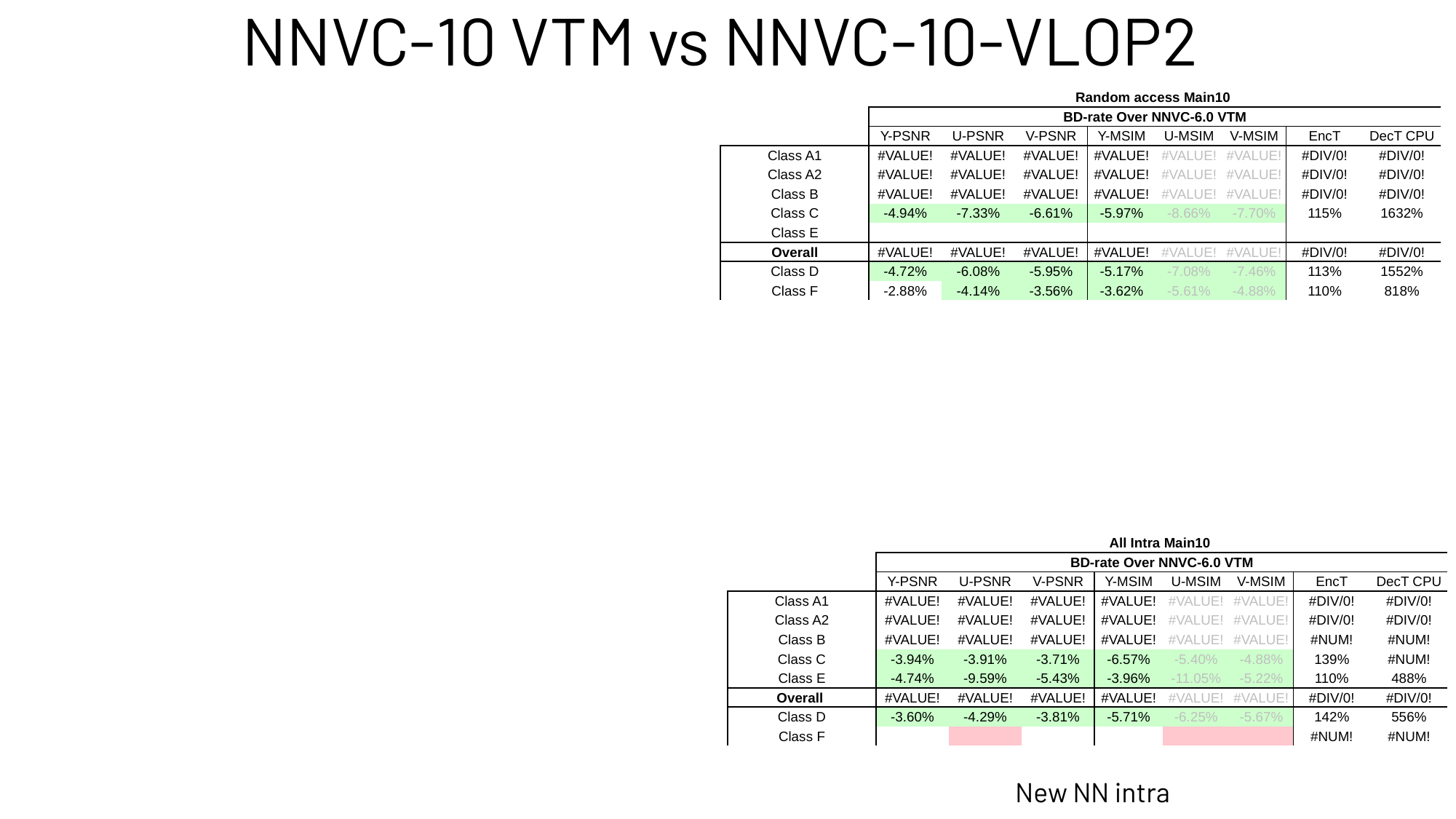

# NNVC-10 VTM vs NNVC-10-VLOP2
|  | Random access Main10 |  |  |  |  |  |  |  |
| --- | --- | --- | --- | --- | --- | --- | --- | --- |
|  | BD-rate Over NNVC-6.0 VTM |  |  |  |  |  |  |  |
|  | Y-PSNR | U-PSNR | V-PSNR | Y-MSIM | U-MSIM | V-MSIM | EncT | DecT CPU |
| Class A1 | #VALUE! | #VALUE! | #VALUE! | #VALUE! | #VALUE! | #VALUE! | #DIV/0! | #DIV/0! |
| Class A2 | #VALUE! | #VALUE! | #VALUE! | #VALUE! | #VALUE! | #VALUE! | #DIV/0! | #DIV/0! |
| Class B | #VALUE! | #VALUE! | #VALUE! | #VALUE! | #VALUE! | #VALUE! | #DIV/0! | #DIV/0! |
| Class C | -4.94% | -7.33% | -6.61% | -5.97% | -8.66% | -7.70% | 115% | 1632% |
| Class E |  |  |  |  |  |  |  |  |
| Overall | #VALUE! | #VALUE! | #VALUE! | #VALUE! | #VALUE! | #VALUE! | #DIV/0! | #DIV/0! |
| Class D | -4.72% | -6.08% | -5.95% | -5.17% | -7.08% | -7.46% | 113% | 1552% |
| Class F | -2.88% | -4.14% | -3.56% | -3.62% | -5.61% | -4.88% | 110% | 818% |
|  | All Intra Main10 |  |  |  |  |  |  |  |
| --- | --- | --- | --- | --- | --- | --- | --- | --- |
|  | BD-rate Over NNVC-6.0 VTM |  |  |  |  |  |  |  |
|  | Y-PSNR | U-PSNR | V-PSNR | Y-MSIM | U-MSIM | V-MSIM | EncT | DecT CPU |
| Class A1 | #VALUE! | #VALUE! | #VALUE! | #VALUE! | #VALUE! | #VALUE! | #DIV/0! | #DIV/0! |
| Class A2 | #VALUE! | #VALUE! | #VALUE! | #VALUE! | #VALUE! | #VALUE! | #DIV/0! | #DIV/0! |
| Class B | #VALUE! | #VALUE! | #VALUE! | #VALUE! | #VALUE! | #VALUE! | #NUM! | #NUM! |
| Class C | -3.94% | -3.91% | -3.71% | -6.57% | -5.40% | -4.88% | 139% | #NUM! |
| Class E | -4.74% | -9.59% | -5.43% | -3.96% | -11.05% | -5.22% | 110% | 488% |
| Overall | #VALUE! | #VALUE! | #VALUE! | #VALUE! | #VALUE! | #VALUE! | #DIV/0! | #DIV/0! |
| Class D | -3.60% | -4.29% | -3.81% | -5.71% | -6.25% | -5.67% | 142% | 556% |
| Class F |  |  |  |  |  |  | #NUM! | #NUM! |
New NN intra